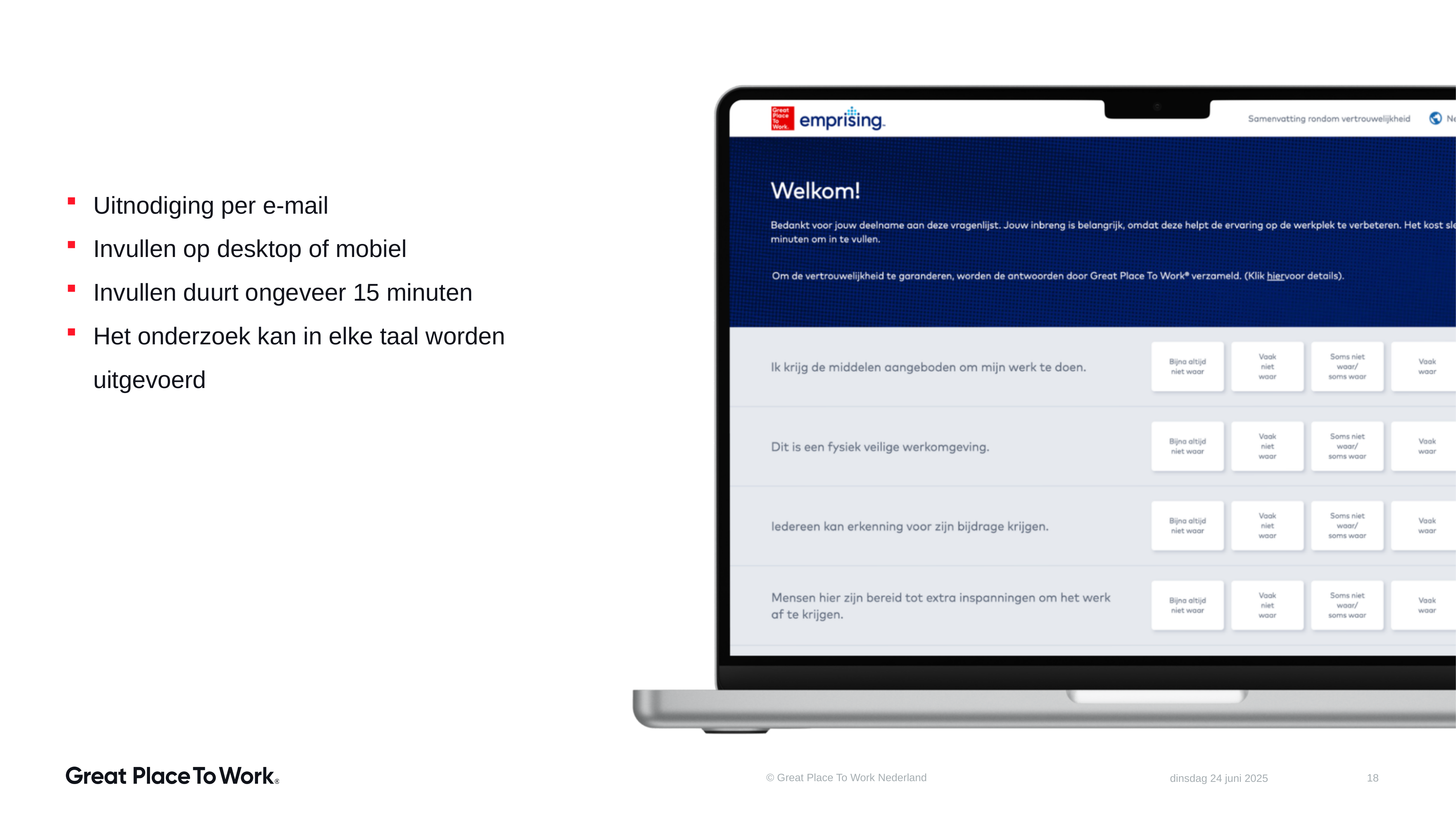

Uitnodiging per e-mail
Invullen op desktop of mobiel
Invullen duurt ongeveer 15 minuten
Het onderzoek kan in elke taal worden uitgevoerd
© Great Place To Work Nederland
18
dinsdag 24 juni 2025